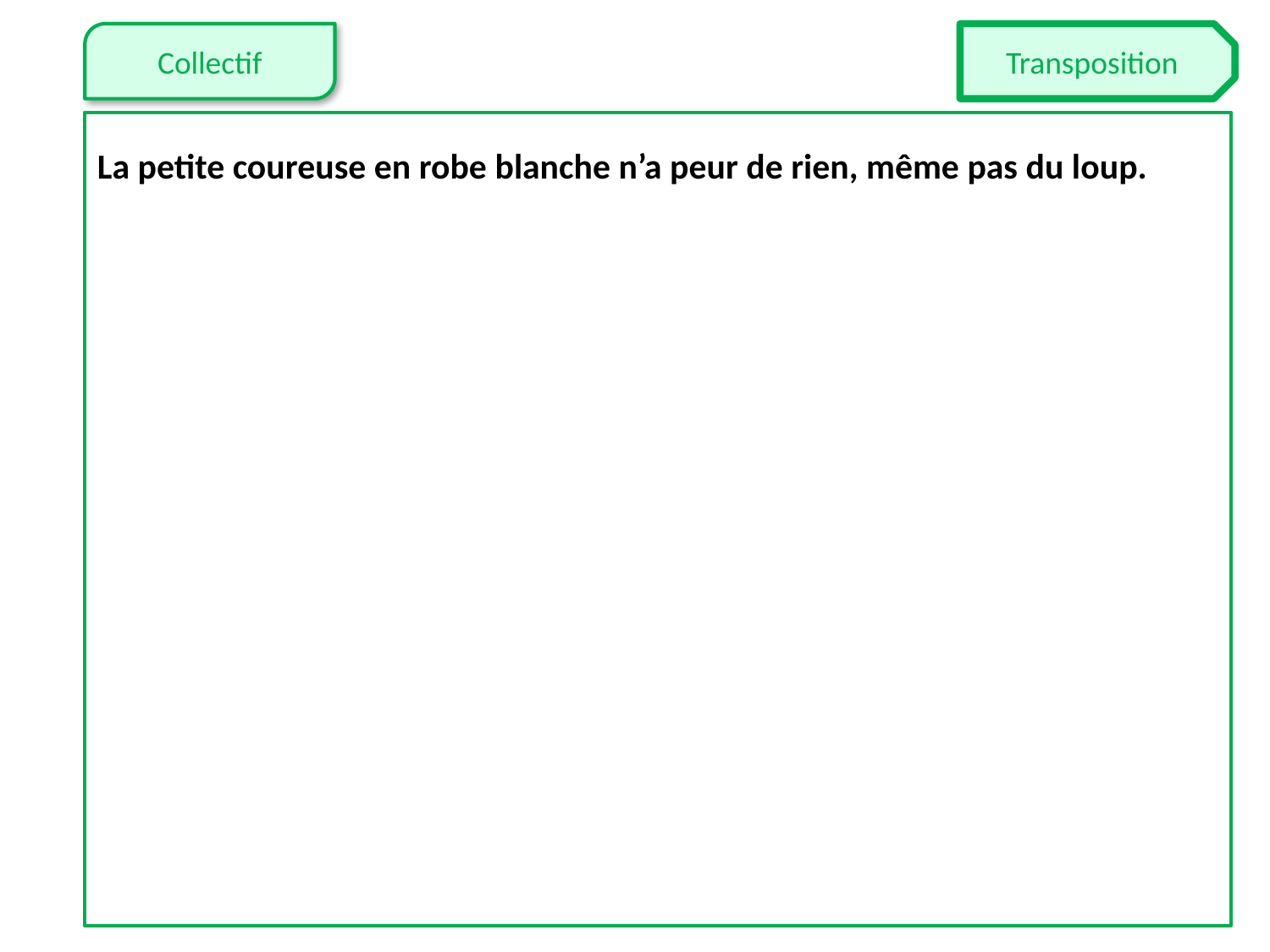

La petite coureuse en robe blanche n’a peur de rien, même pas du loup.